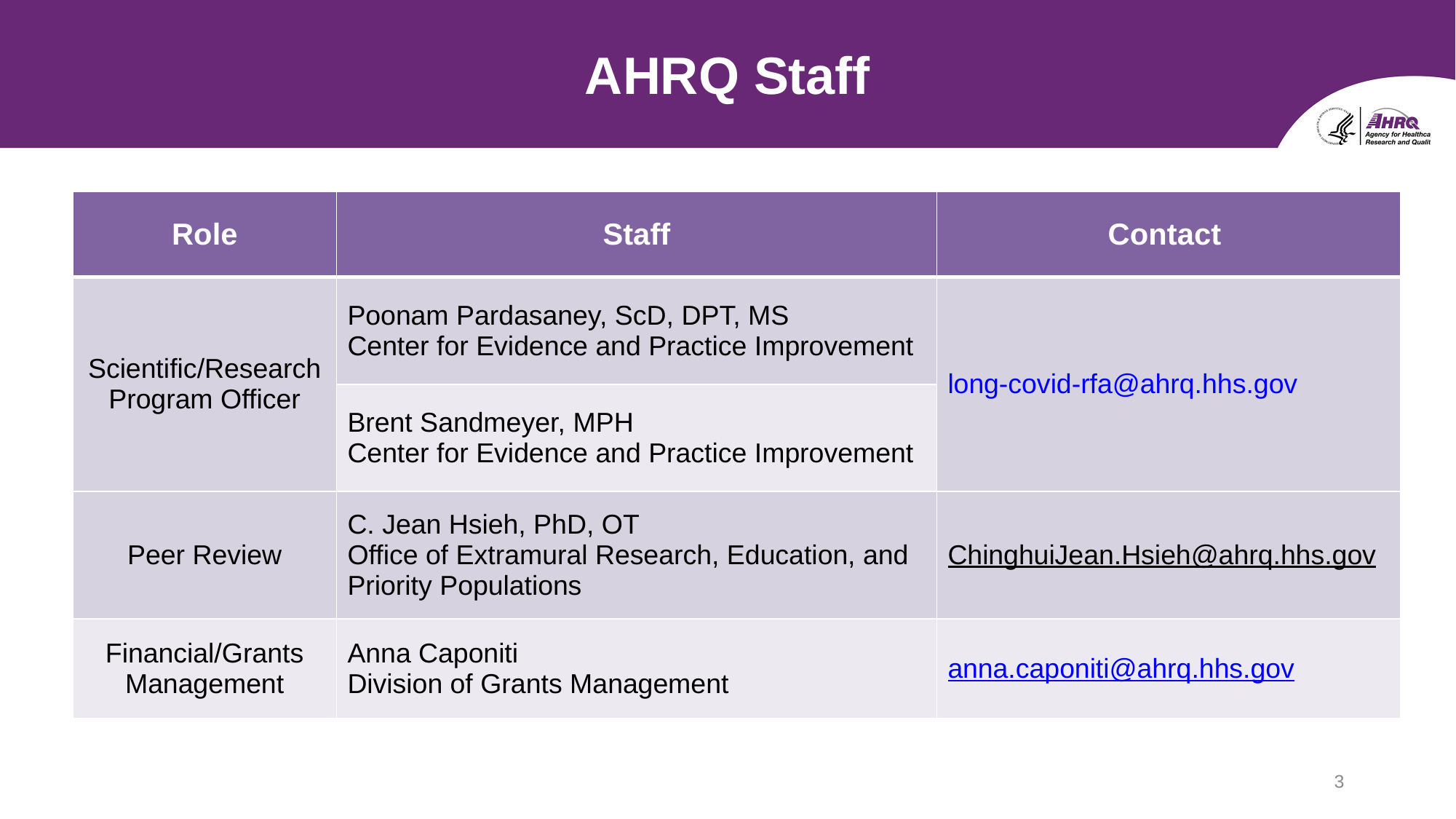

# AHRQ Staff
| Role | Staff | Contact |
| --- | --- | --- |
| Scientific/Research Program Officer | Poonam Pardasaney, ScD, DPT, MS Center for Evidence and Practice Improvement | long-covid-rfa@ahrq.hhs.gov |
|  | Brent Sandmeyer, MPH Center for Evidence and Practice Improvement |  |
| Peer Review | C. Jean Hsieh, PhD, OT Office of Extramural Research, Education, and Priority Populations | ChinghuiJean.Hsieh@ahrq.hhs.gov |
| Financial/Grants Management | Anna Caponiti Division of Grants Management | anna.caponiti@ahrq.hhs.gov |
3